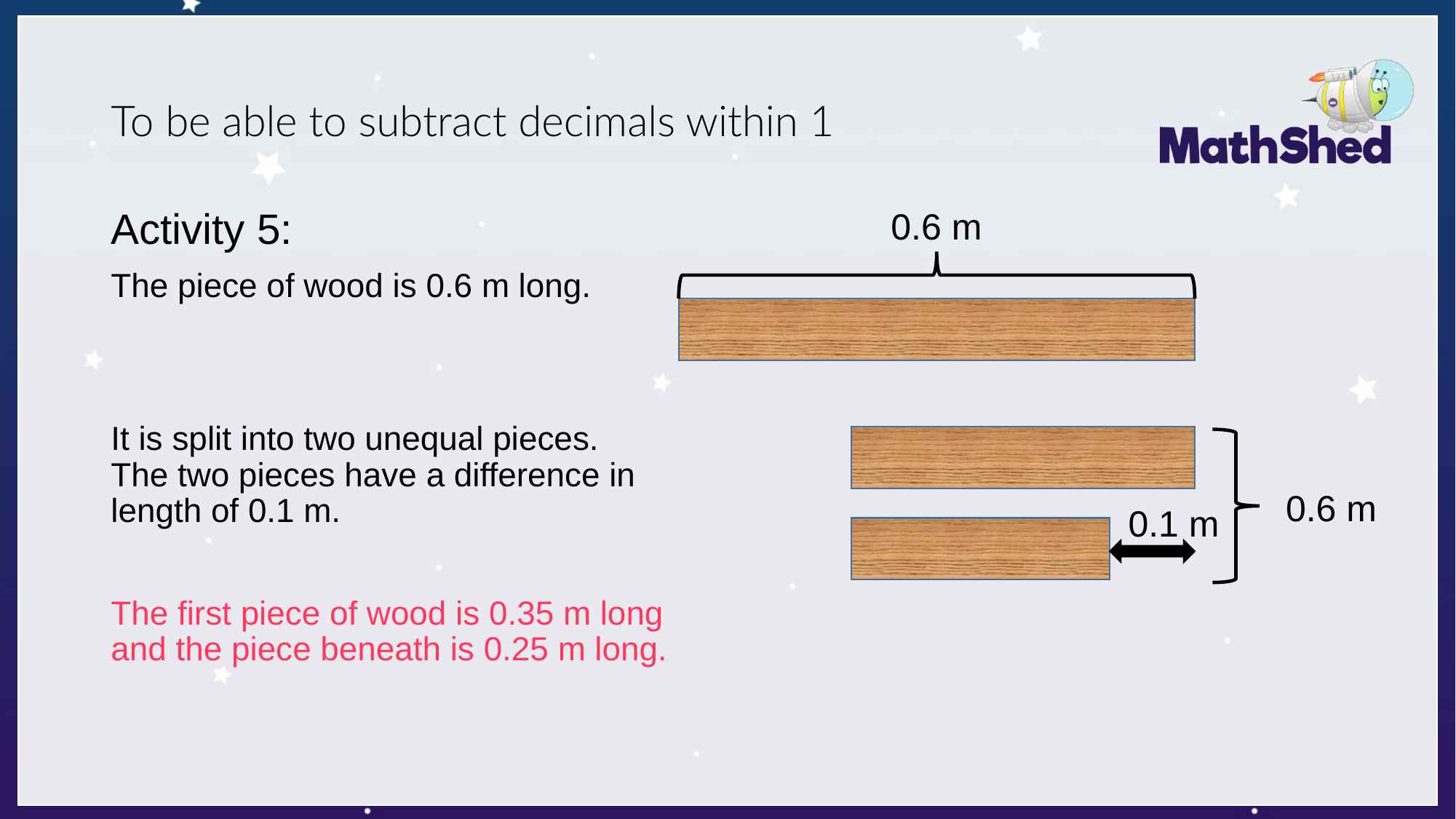

# To be able to subtract decimals within 1
0.6 m
Activity 5:
The piece of wood is 0.6 m long.

It is split into two unequal pieces.
The two pieces have a difference in length of 0.1 m.

The first piece of wood is 0.35 m long and the piece beneath is 0.25 m long.

0.6 m
0.1 m